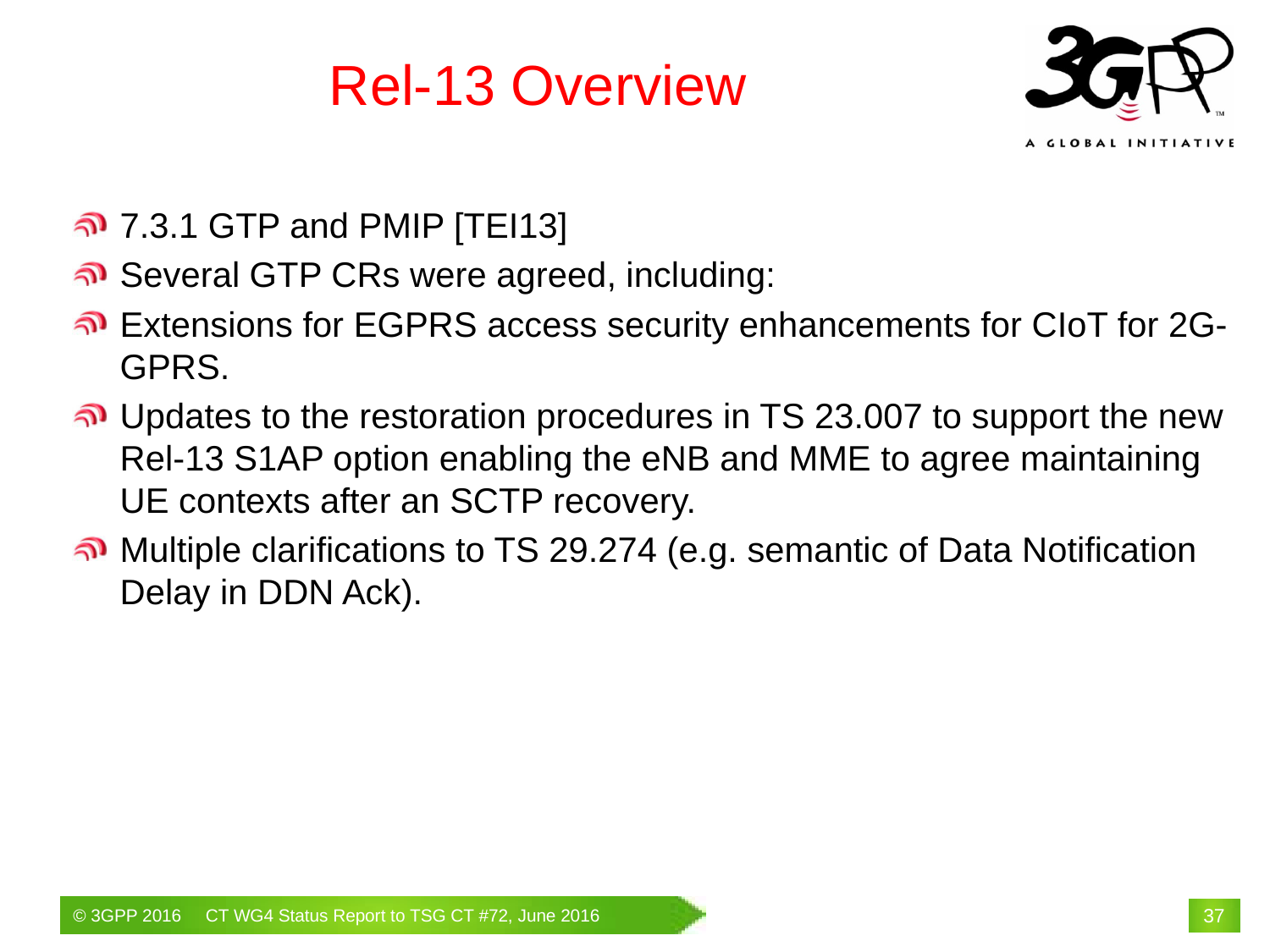

# Rel-13 Overview
7.3.1 GTP and PMIP [TEI13]
Several GTP CRs were agreed, including:
Extensions for EGPRS access security enhancements for CIoT for 2G-GPRS.
Updates to the restoration procedures in TS 23.007 to support the new Rel-13 S1AP option enabling the eNB and MME to agree maintaining UE contexts after an SCTP recovery.
Multiple clarifications to TS 29.274 (e.g. semantic of Data Notification Delay in DDN Ack).